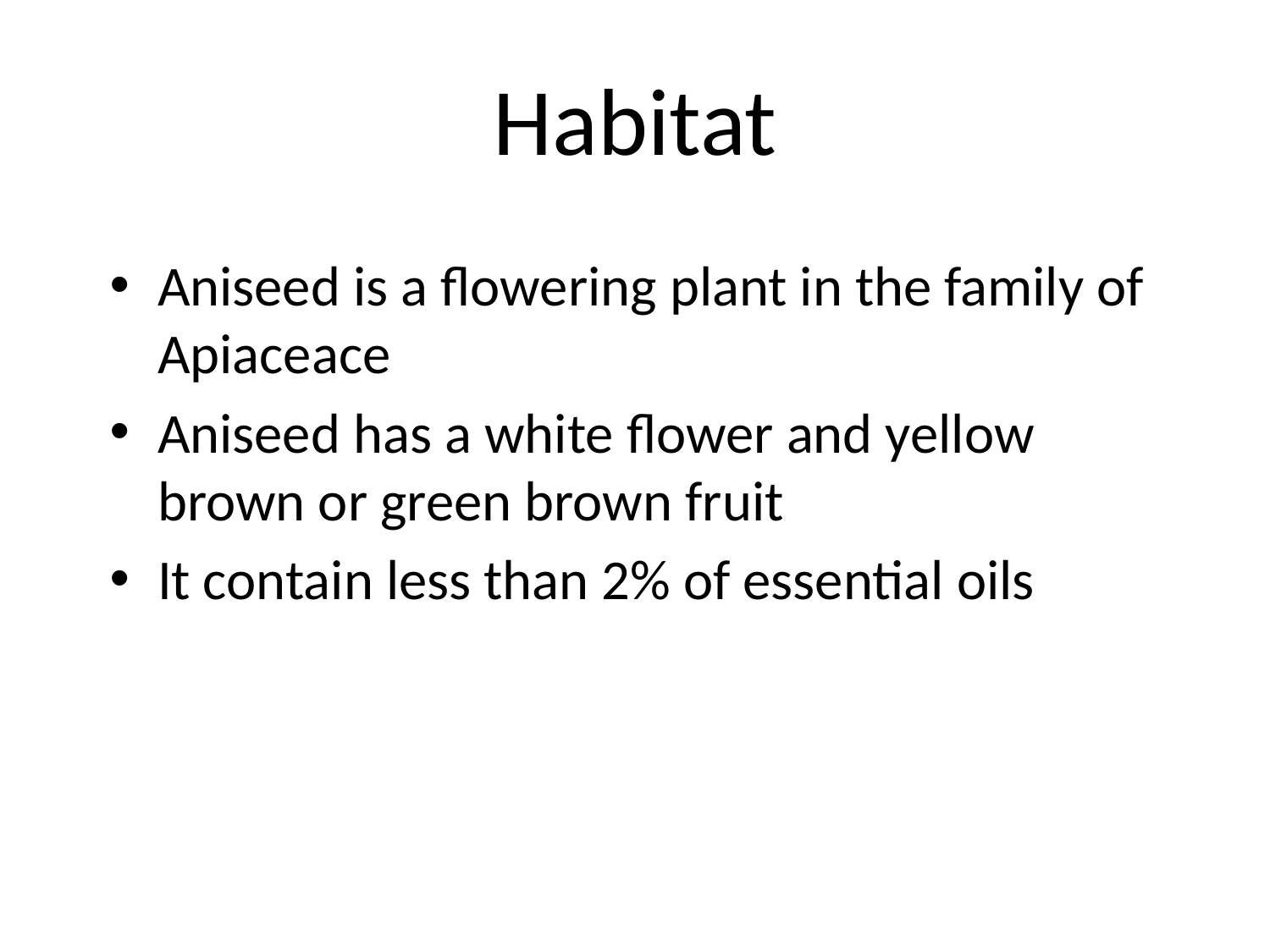

# Habitat
Aniseed is a flowering plant in the family of Apiaceace
Aniseed has a white flower and yellow brown or green brown fruit
It contain less than 2% of essential oils